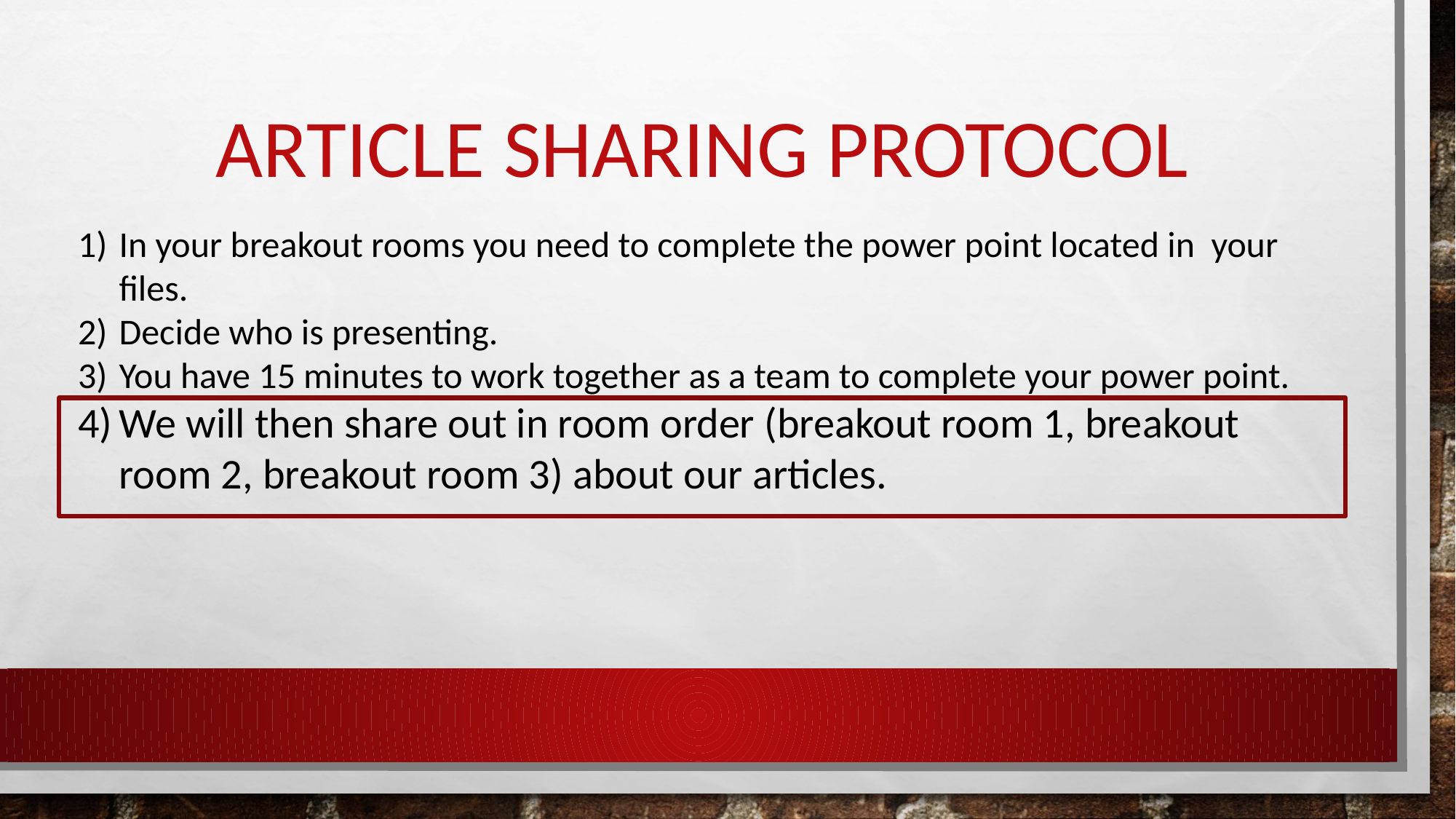

# ARTICLE SHARING PROTOCOL
In your breakout rooms you need to complete the power point located in  your files.
Decide who is presenting.
You have 15 minutes to work together as a team to complete your power point.
We will then share out in room order (breakout room 1, breakout room 2, breakout room 3) about our articles.